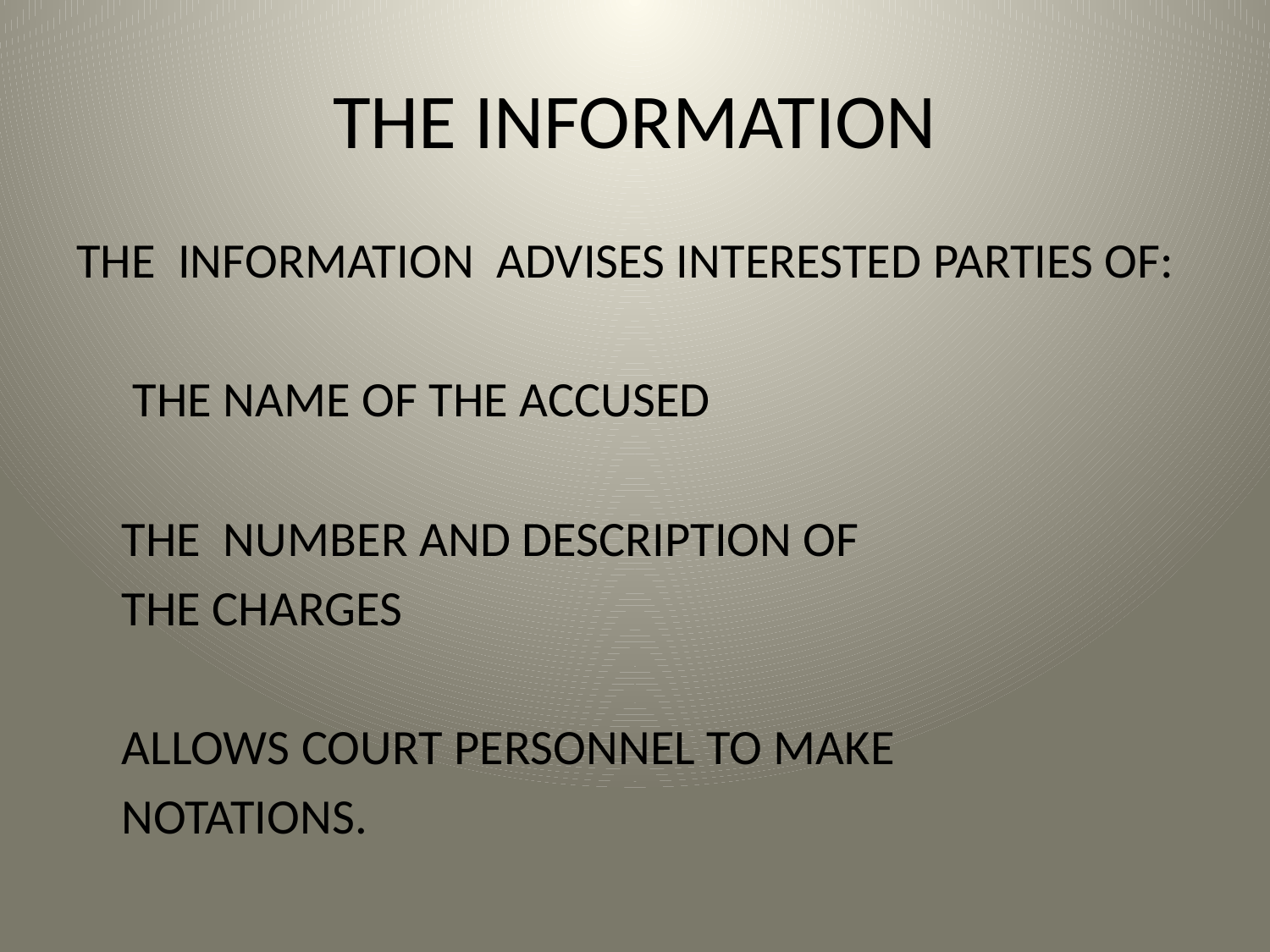

# THE INFORMATION
THE  INFORMATION  ADVISES INTERESTED PARTIES OF:

		 THE NAME OF THE ACCUSED

		THE  NUMBER AND DESCRIPTION OF
			THE CHARGES

		ALLOWS COURT PERSONNEL TO MAKE
			NOTATIONS.